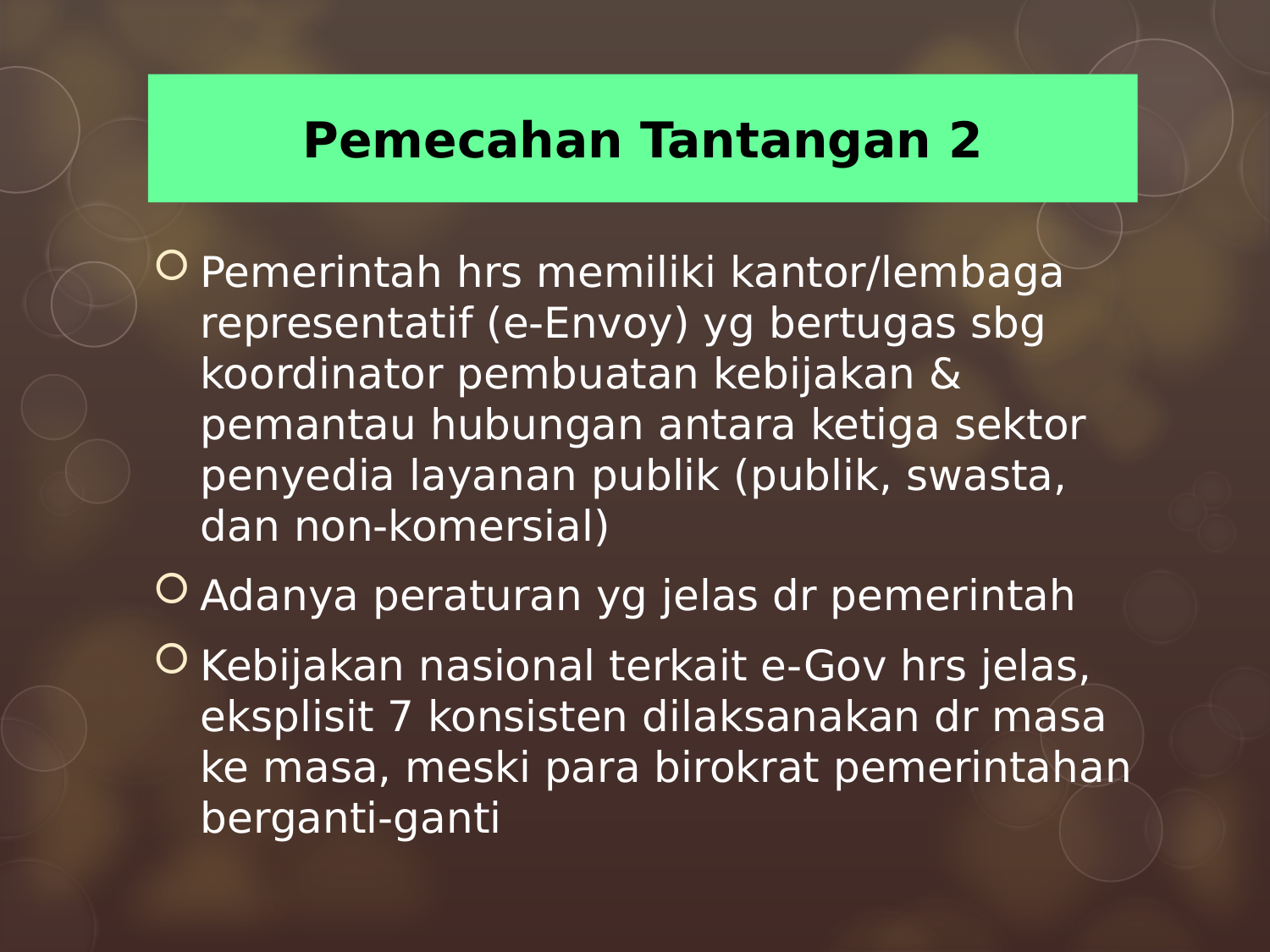

# Pemecahan Tantangan 2
Pemerintah hrs memiliki kantor/lembaga representatif (e-Envoy) yg bertugas sbg koordinator pembuatan kebijakan & pemantau hubungan antara ketiga sektor penyedia layanan publik (publik, swasta, dan non-komersial)
Adanya peraturan yg jelas dr pemerintah
Kebijakan nasional terkait e-Gov hrs jelas, eksplisit 7 konsisten dilaksanakan dr masa ke masa, meski para birokrat pemerintahan berganti-ganti